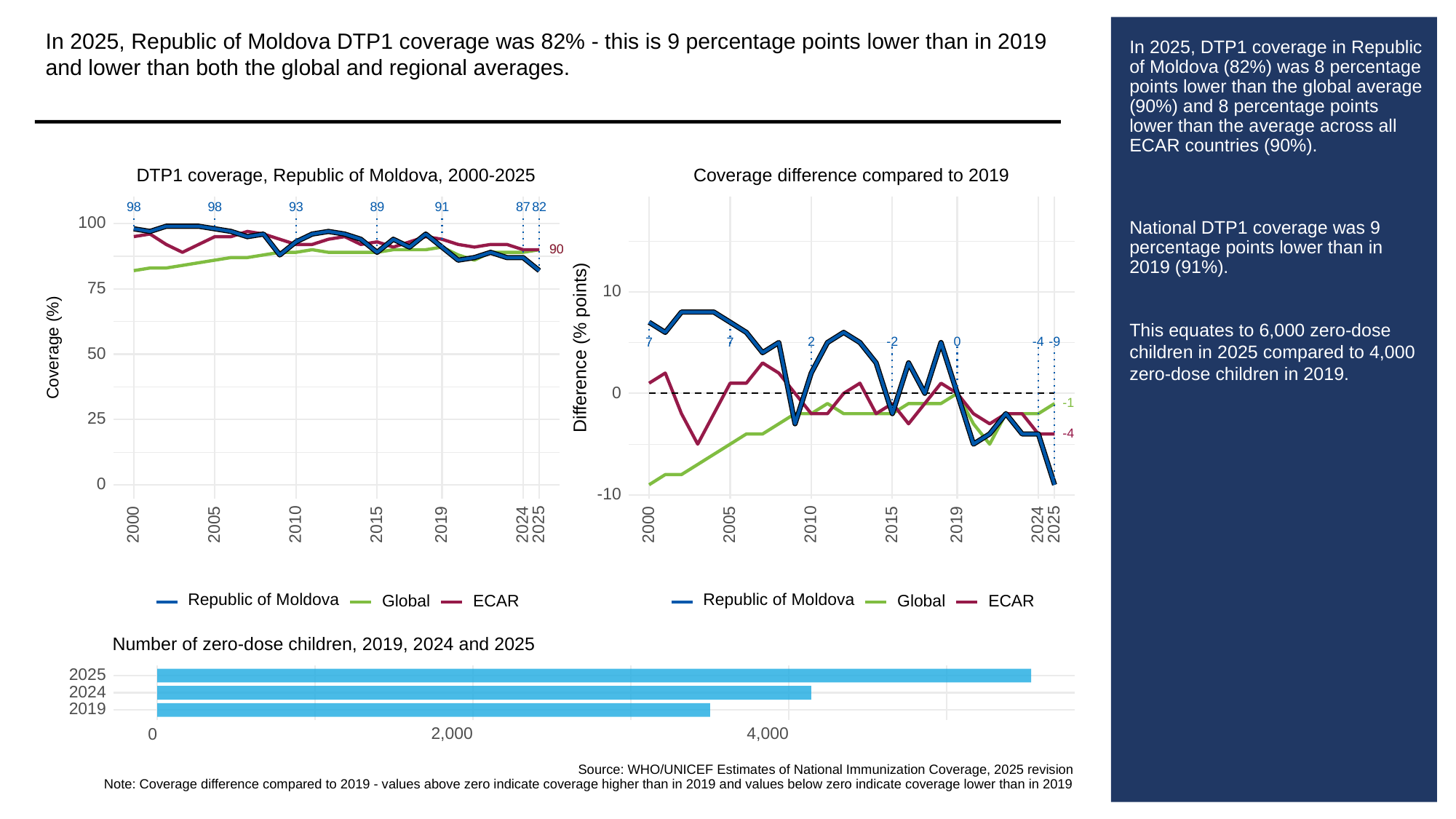

In 2025, Republic of Moldova DTP1 coverage was 82% - this is 9 percentage points lower than in 2019 and lower than both the global and regional averages.
# In 2025, DTP1 coverage in Republic of Moldova (82%) was 8 percentage points lower than the global average (90%) and 8 percentage points lower than the average across all ECAR countries (90%).

National DTP1 coverage was 9 percentage points lower than in 2019 (91%).

This equates to 6,000 zero-dose children in 2025 compared to 4,000 zero-dose children in 2019.

DTP1 coverage, Republic of Moldova, 2000-2025
Coverage difference compared to 2019

93
98
98
89
91
87
82
100

90
90

75
10

0
-9
2
-2
-4
7
7
Difference (% points)
Coverage (%)

50

0

-1
25

-4

0

-10

2000
2005
2010
2015
2019
2024
2025
2000
2005
2010
2015
2019
2024
2025
Republic of Moldova
Republic of Moldova
Global
ECAR
Global
ECAR

Number of zero-dose children, 2019, 2024 and 2025

2025

2024

2019

2,000
4,000
0
Source: WHO/UNICEF Estimates of National Immunization Coverage, 2025 revision
Note: Coverage difference compared to 2019 - values above zero indicate coverage higher than in 2019 and values below zero indicate coverage lower than in 2019